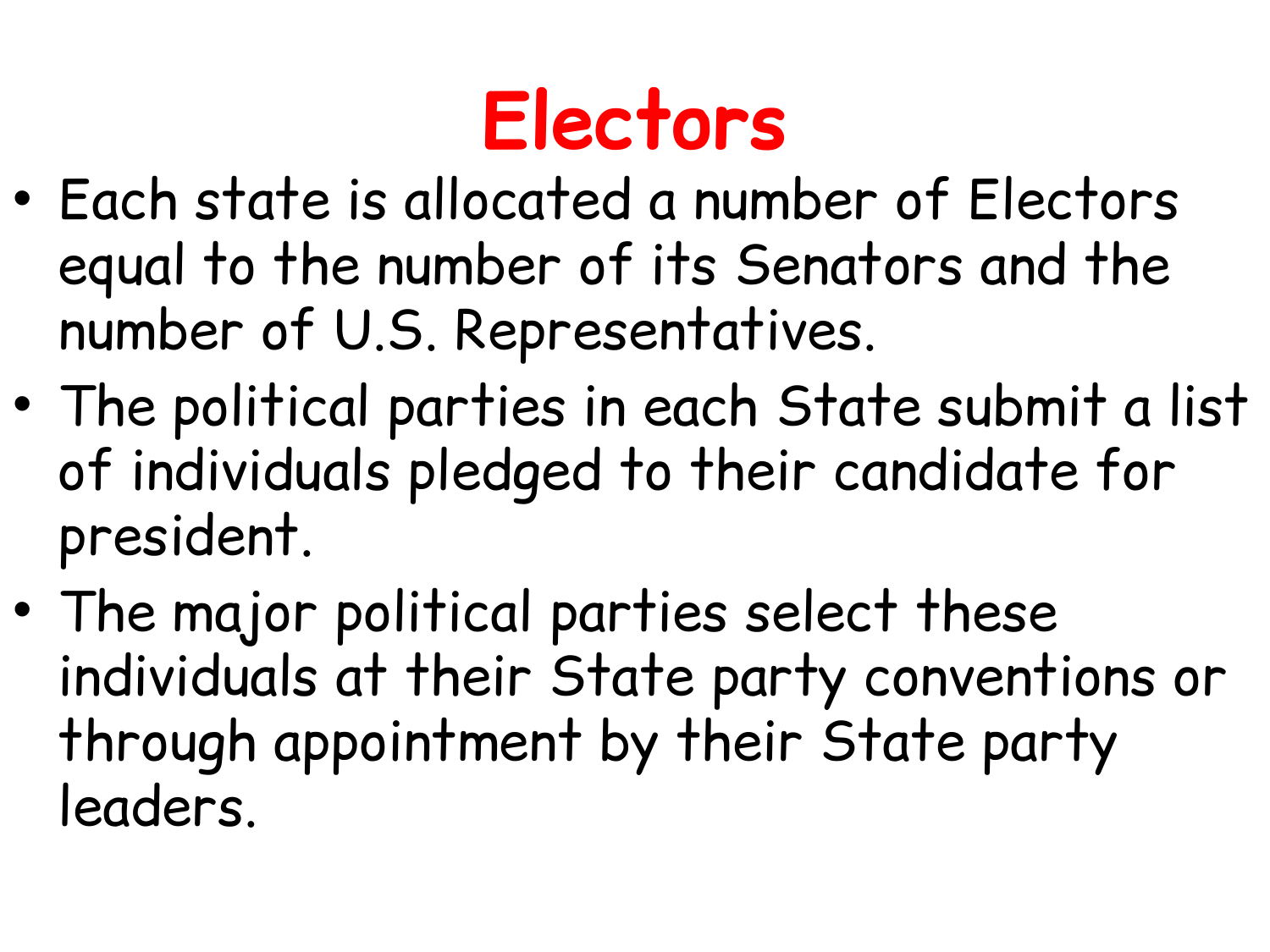

# Electors
Each state is allocated a number of Electors equal to the number of its Senators and the number of U.S. Representatives.
The political parties in each State submit a list of individuals pledged to their candidate for president.
The major political parties select these individuals at their State party conventions or through appointment by their State party leaders.